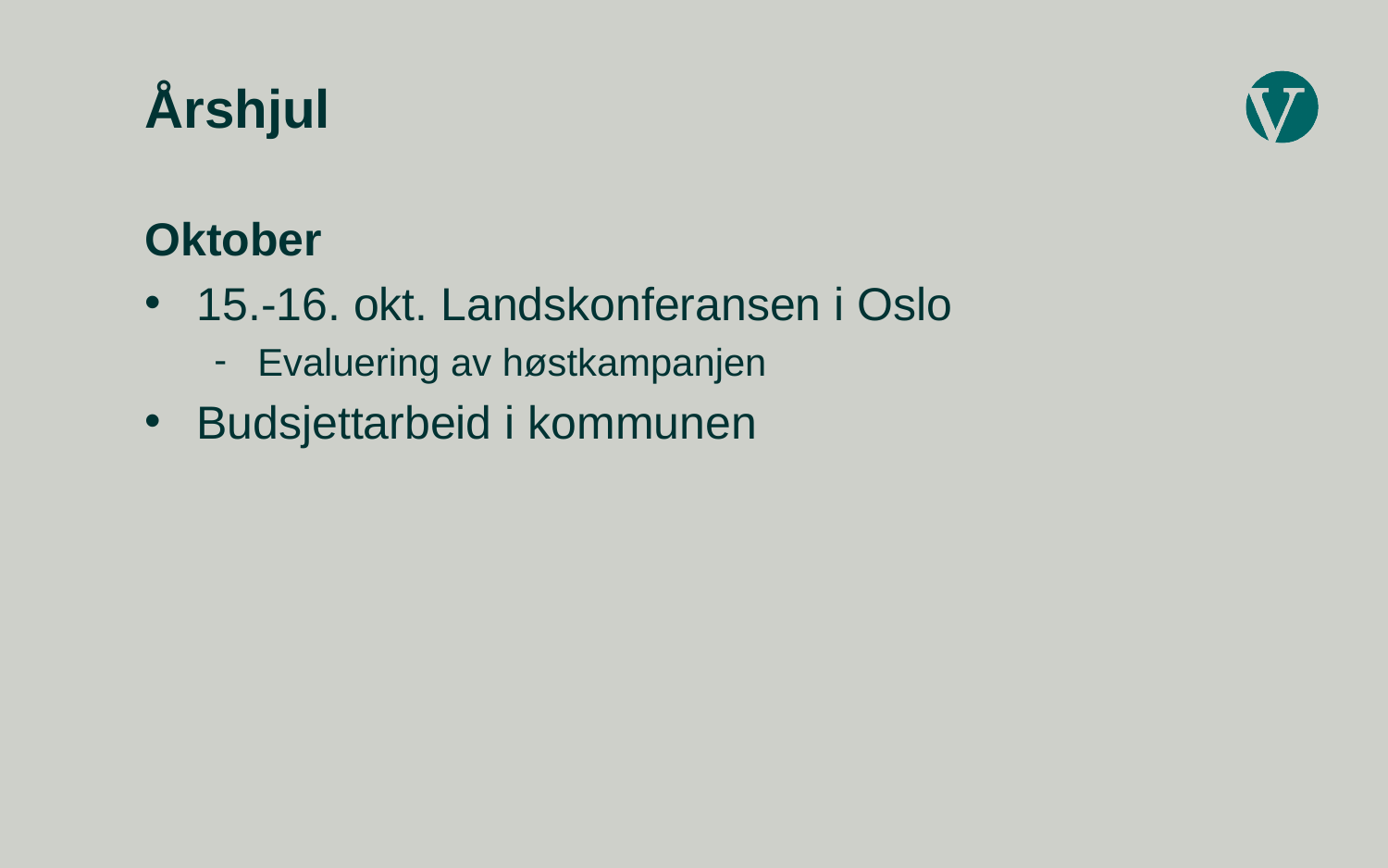

# Årshjul
Oktober
15.-16. okt. Landskonferansen i Oslo
Evaluering av høstkampanjen
Budsjettarbeid i kommunen